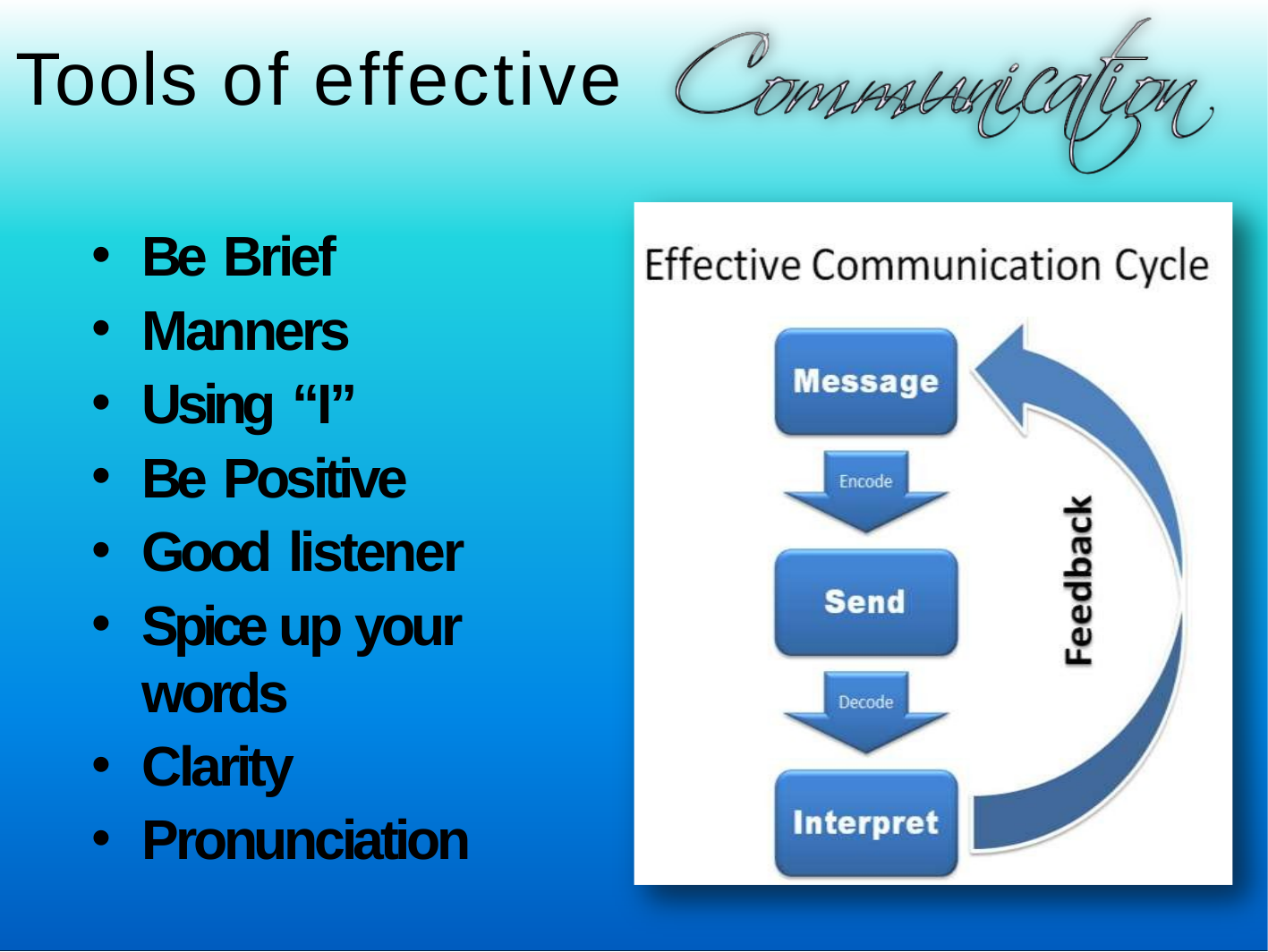

# Tools of effective

Be Brief
Manners
Using “I”
Be Positive
Good listener
Spice up your words
Clarity
Pronunciation